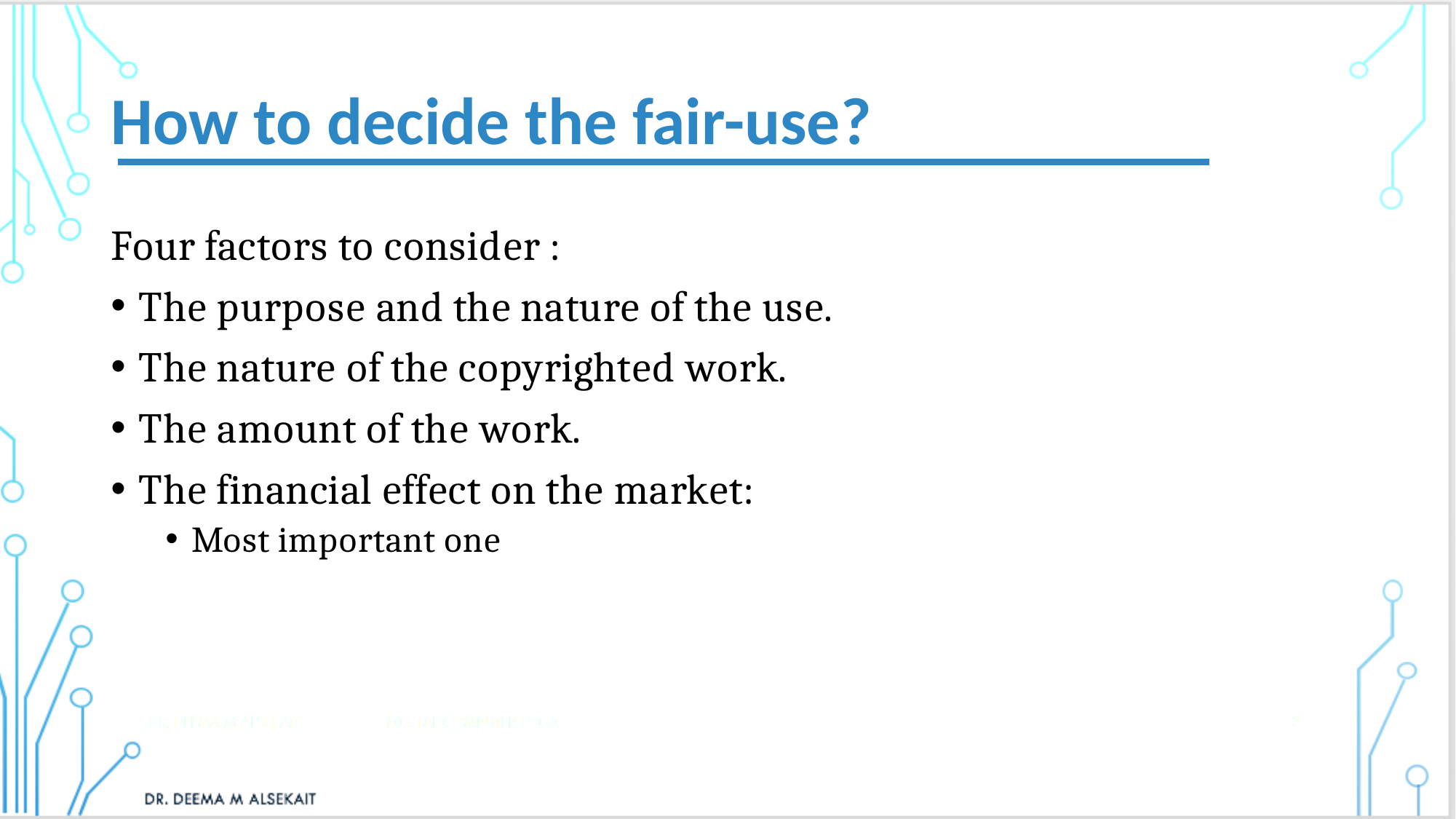

# How to decide the fair-use?
Four factors to consider :
The purpose and the nature of the use.
The nature of the copyrighted work.
The amount of the work.
The financial effect on the market:
Most important one